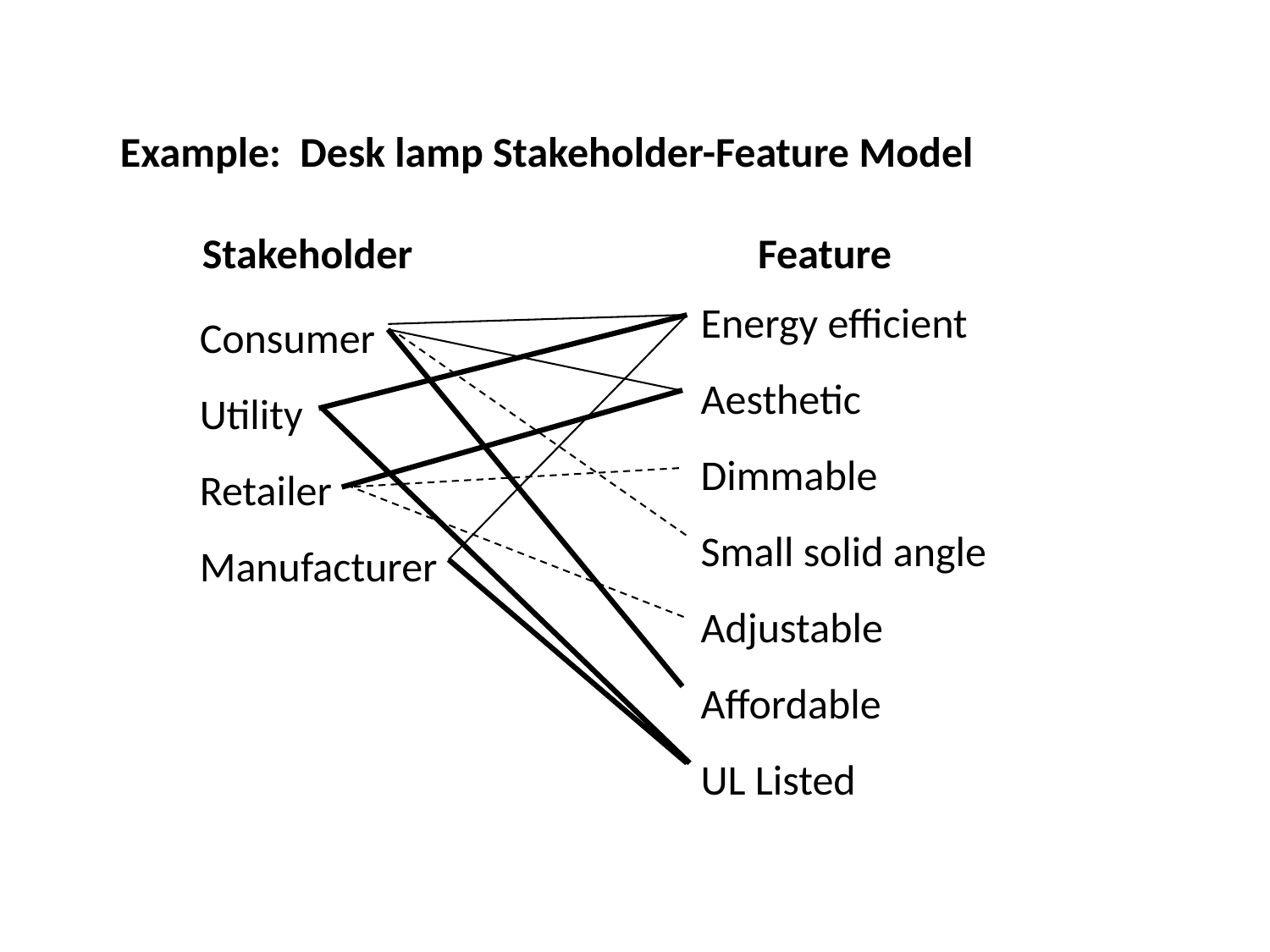

Example:  Desk lamp Stakeholder-Feature Model

Stakeholder	 		     Feature
Energy efficient
Aesthetic
Dimmable
Small solid angle
Adjustable
Affordable
UL Listed
Consumer
Utility
Retailer
Manufacturer